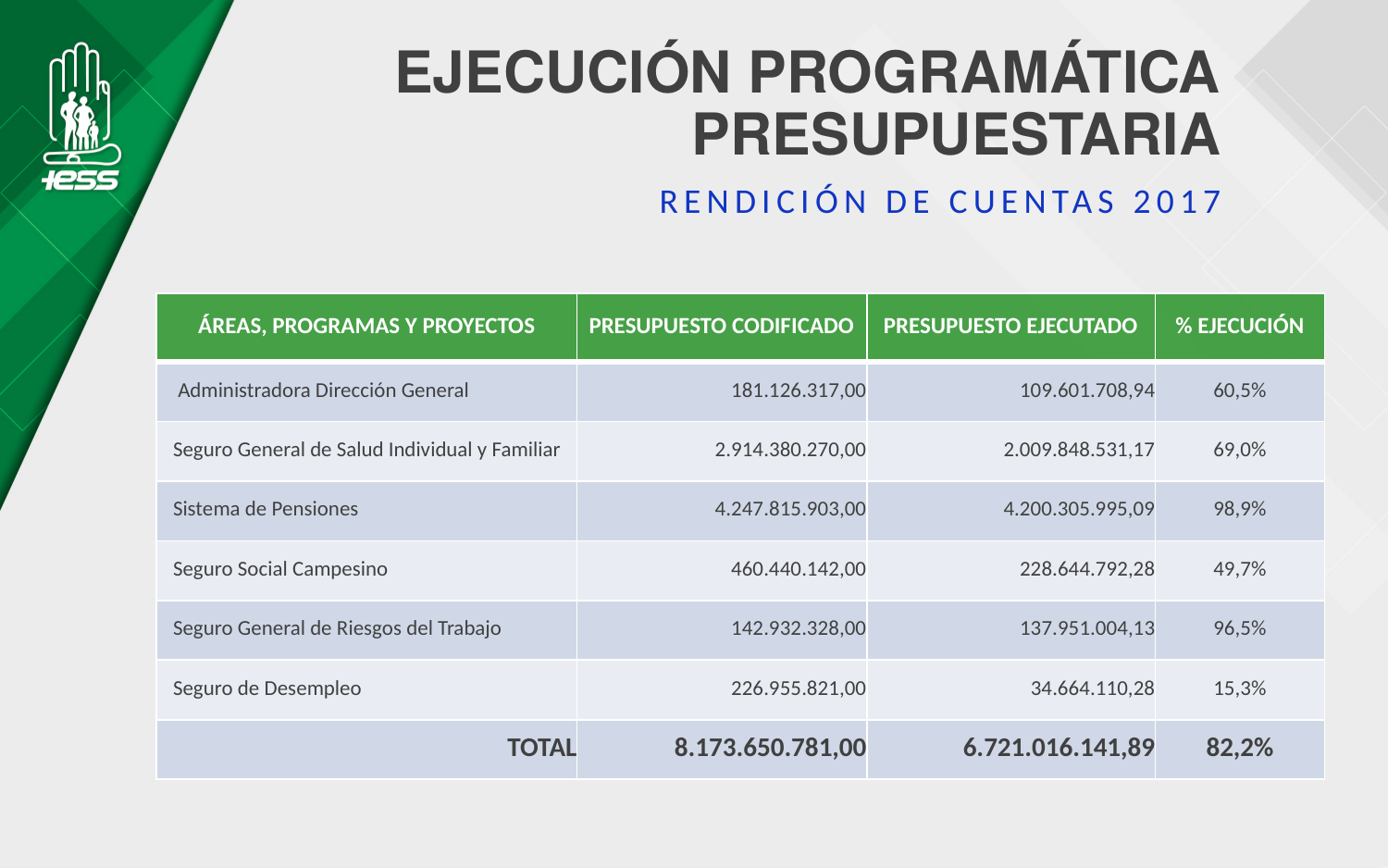

EJECUCIÓN PROGRAMÁTICA PRESUPUESTARIA

RENDICIÓN DE CUENTAS 2017
| ÁREAS, PROGRAMAS Y PROYECTOS | PRESUPUESTO CODIFICADO | PRESUPUESTO EJECUTADO | % EJECUCIÓN |
| --- | --- | --- | --- |
| Administradora Dirección General | 181.126.317,00 | 109.601.708,94 | 60,5% |
| Seguro General de Salud Individual y Familiar | 2.914.380.270,00 | 2.009.848.531,17 | 69,0% |
| Sistema de Pensiones | 4.247.815.903,00 | 4.200.305.995,09 | 98,9% |
| Seguro Social Campesino | 460.440.142,00 | 228.644.792,28 | 49,7% |
| Seguro General de Riesgos del Trabajo | 142.932.328,00 | 137.951.004,13 | 96,5% |
| Seguro de Desempleo | 226.955.821,00 | 34.664.110,28 | 15,3% |
| TOTAL | 8.173.650.781,00 | 6.721.016.141,89 | 82,2% |